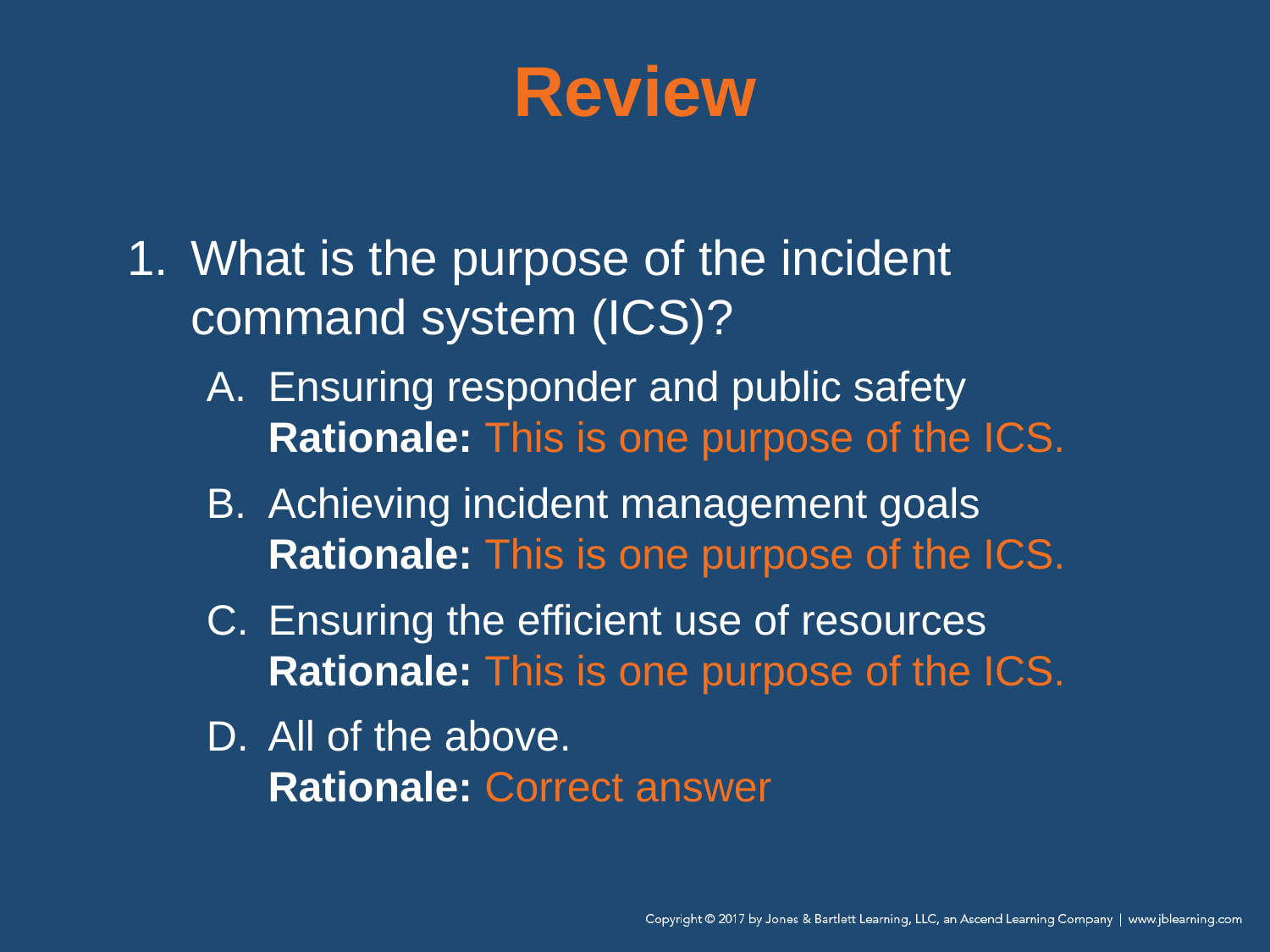

# Review
What is the purpose of the incident command system (ICS)?
Ensuring responder and public safety
Rationale: This is one purpose of the ICS.
Achieving incident management goals
Rationale: This is one purpose of the ICS.
Ensuring the efficient use of resources
Rationale: This is one purpose of the ICS.
All of the above.
Rationale: Correct answer